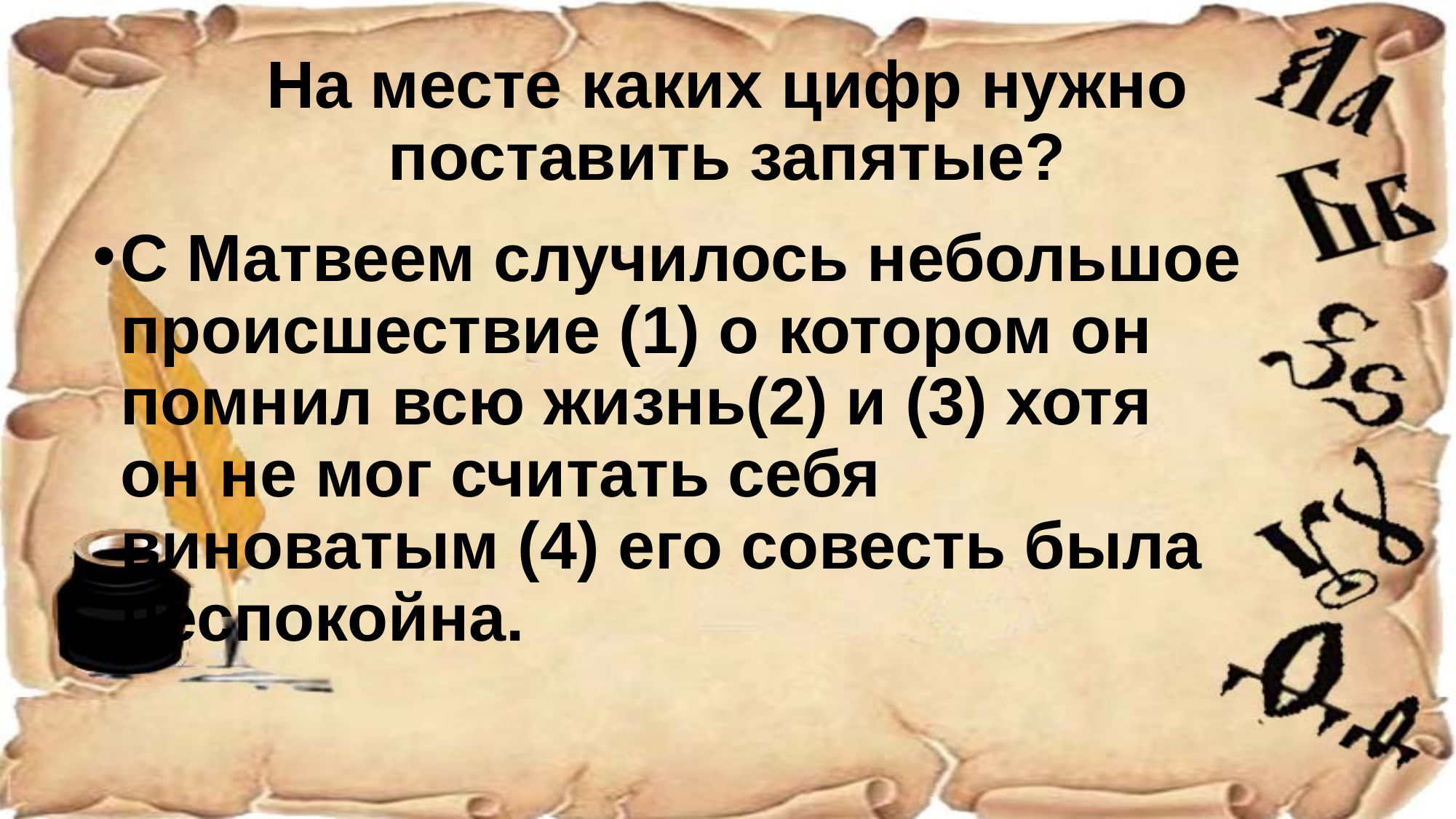

# На месте каких цифр нужно поставить запятые?
С Матвеем случилось небольшое происшествие (1) о котором он помнил всю жизнь(2) и (3) хотя он не мог считать себя виноватым (4) его совесть была неспокойна.